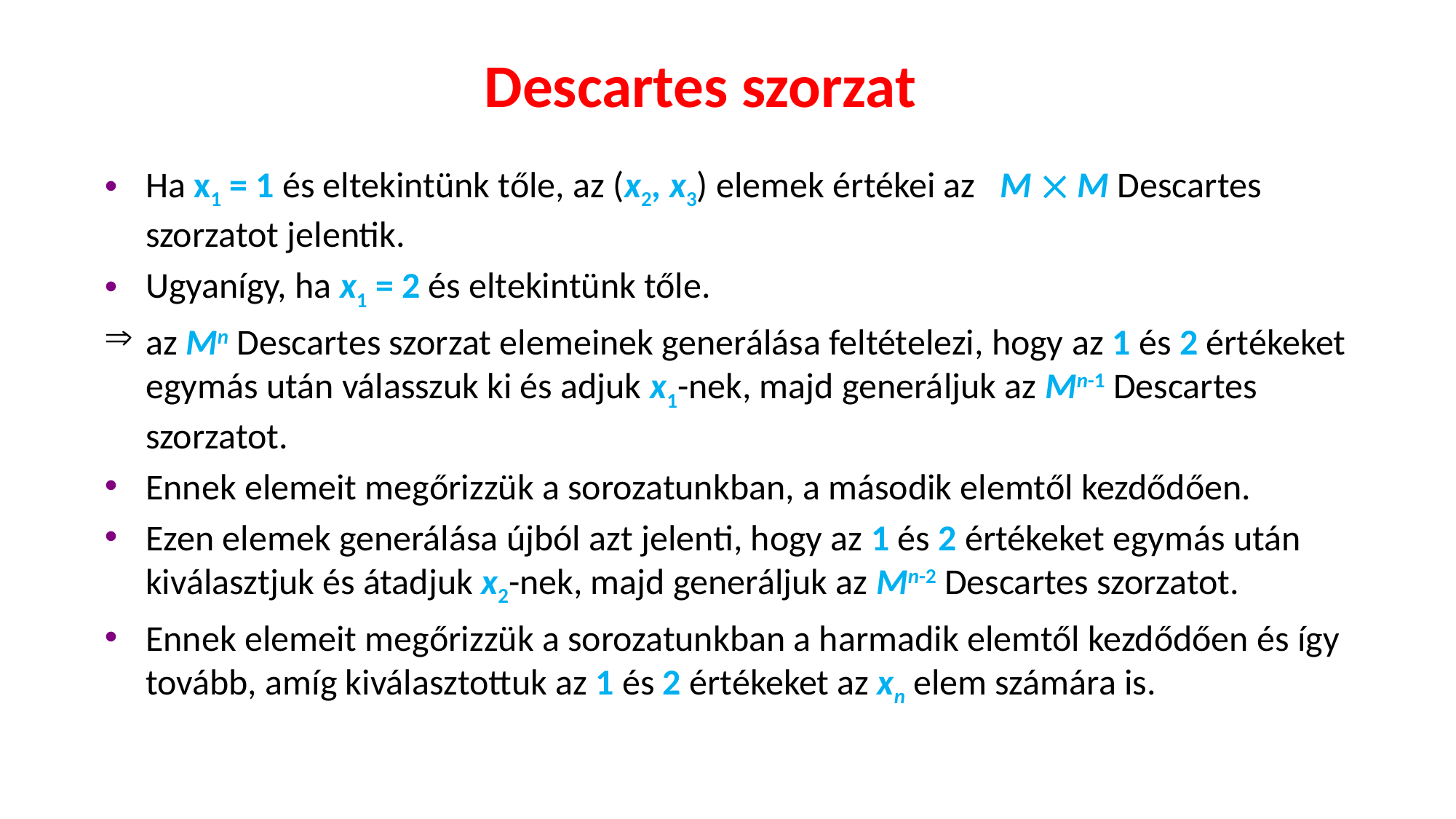

# Descartes szorzat
Ha x1 = 1 és eltekintünk tőle, az (x2, x3) elemek értékei az   M × M Descartes szorzatot jelentik.
Ugyanígy, ha x1 = 2 és eltekintünk tőle.
az Mn Descartes szorzat elemeinek generálása feltételezi, hogy az 1 és 2 értékeket egymás után válasszuk ki és adjuk x1-nek, majd generáljuk az Mn-1 Descartes szorzatot.
Ennek elemeit megőrizzük a sorozatunkban, a második elemtől kezdődően.
Ezen elemek generálása újból azt jelenti, hogy az 1 és 2 értékeket egymás után kiválasztjuk és átadjuk x2-nek, majd generáljuk az Mn-2 Descartes szorzatot.
Ennek elemeit megőrizzük a sorozatunkban a harmadik elemtől kezdődően és így tovább, amíg kiválasztottuk az 1 és 2 értékeket az xn elem számára is.